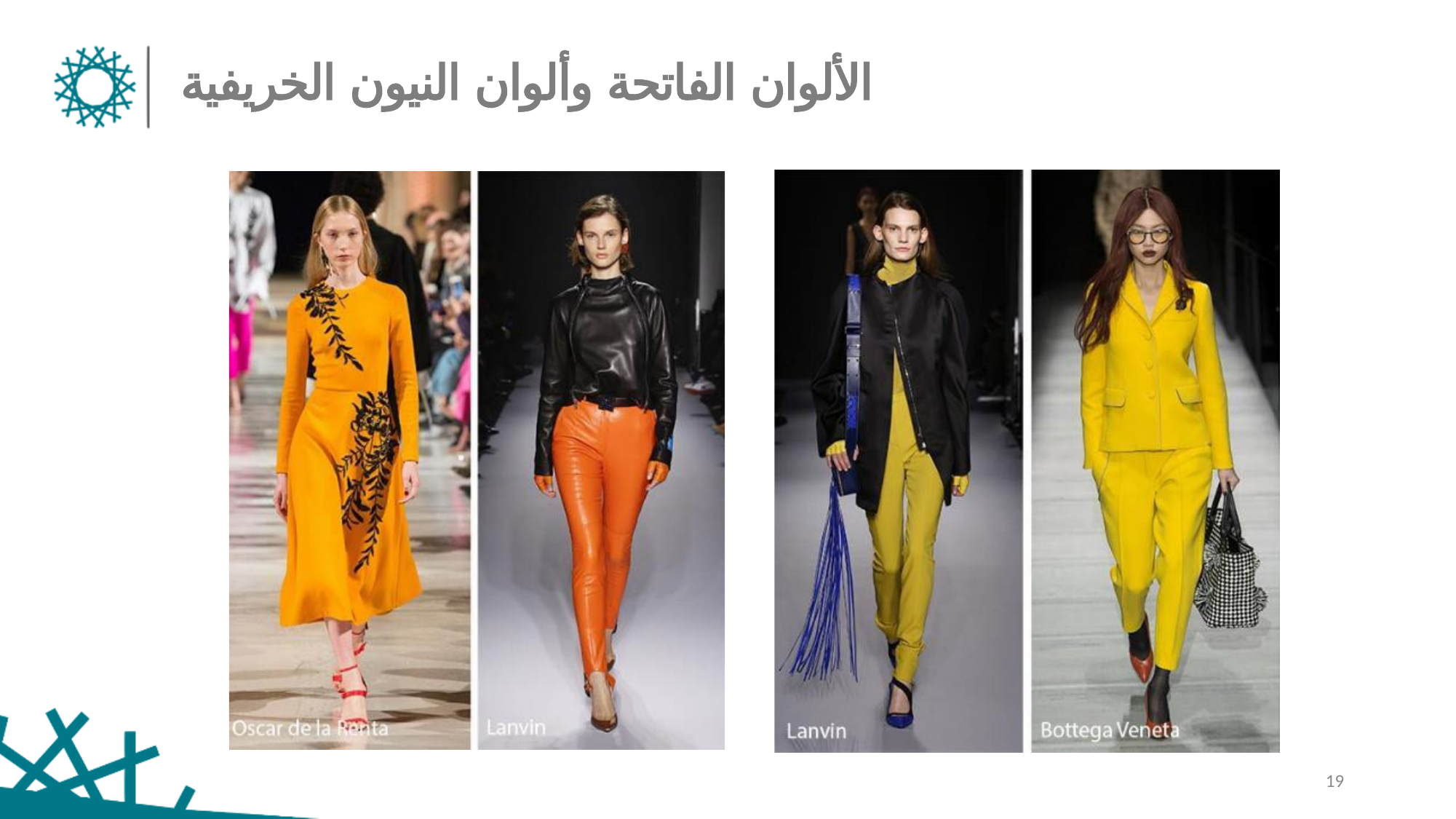

# الألوان الفاتحة وألوان النيون الخريفية

19